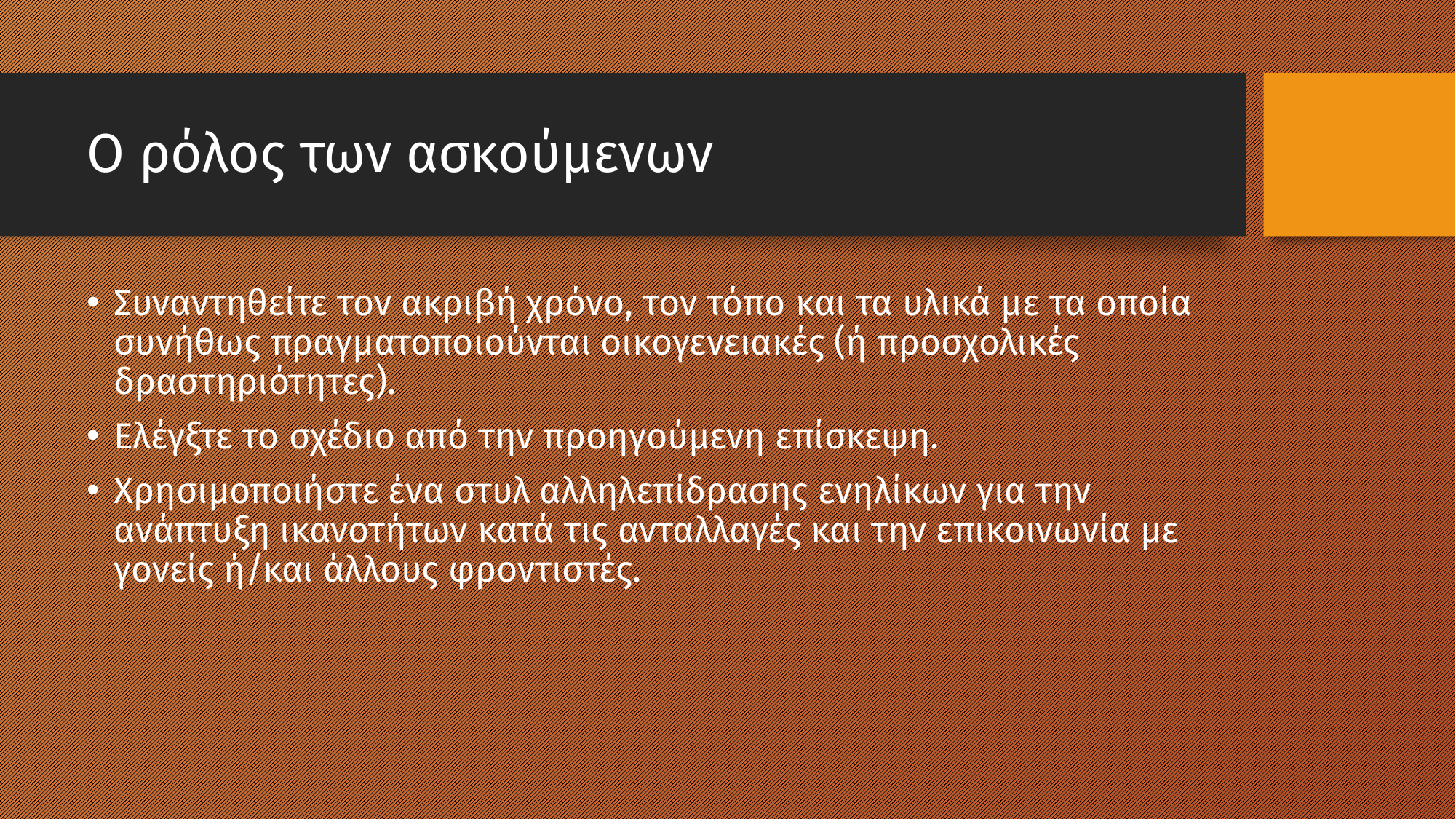

# Ο ρόλος των ασκούμενων
Συναντηθείτε τον ακριβή χρόνο, τον τόπο και τα υλικά με τα οποία συνήθως πραγματοποιούνται οικογενειακές (ή προσχολικές δραστηριότητες).
Ελέγξτε το σχέδιο από την προηγούμενη επίσκεψη.
Χρησιμοποιήστε ένα στυλ αλληλεπίδρασης ενηλίκων για την ανάπτυξη ικανοτήτων κατά τις ανταλλαγές και την επικοινωνία με γονείς ή/και άλλους φροντιστές.